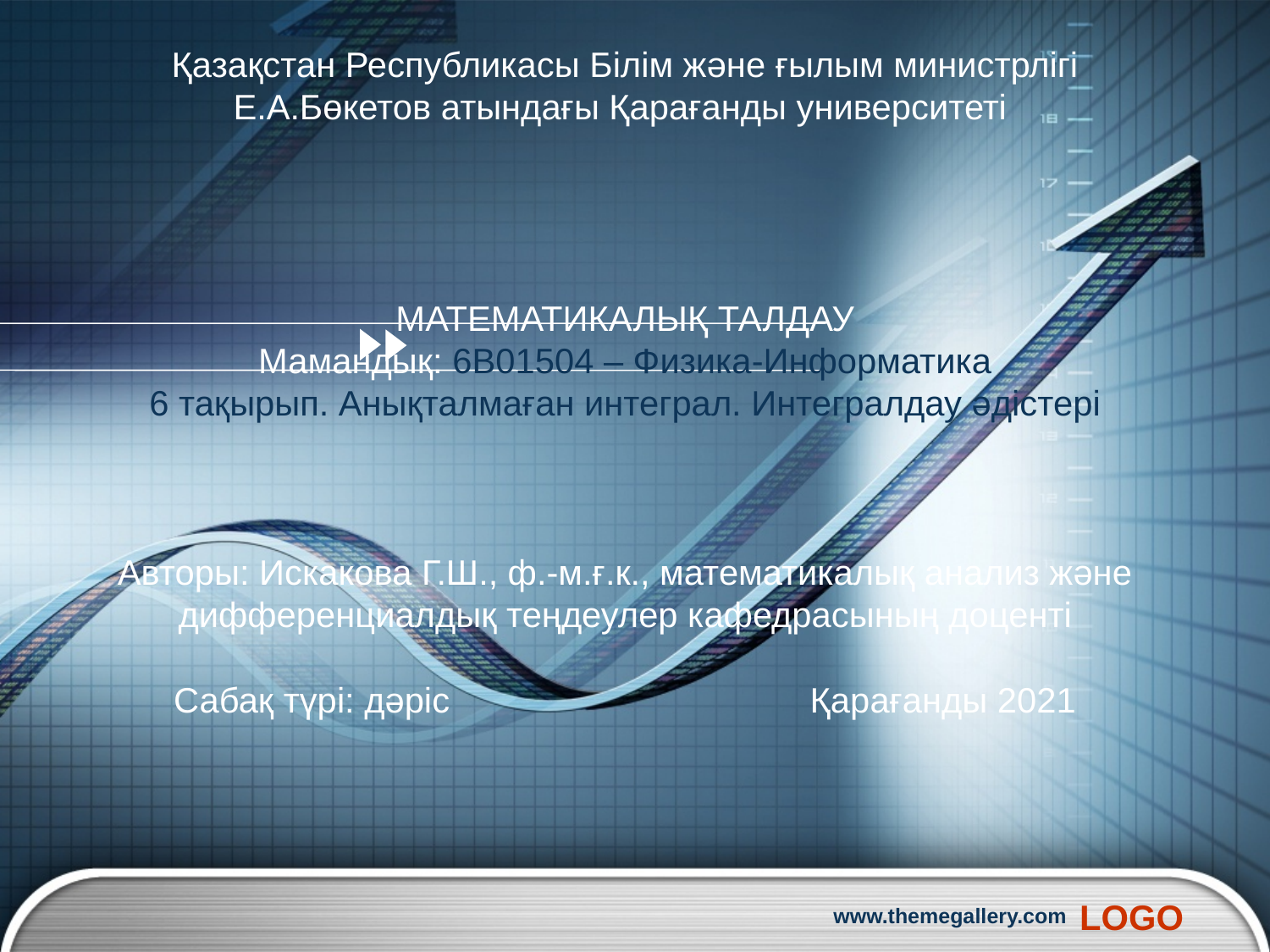

Қазақстан Республикасы Білім және ғылым министрлігі
Е.А.Бөкетов атындағы Қарағанды университеті

МАТЕМАТИКАЛЫҚ ТАЛДАУ
Мамандық: 6В01504 – Физика-Информатика
6 тақырып. Анықталмаған интеграл. Интегралдау әдістері

Авторы: Искакова Г.Ш., ф.-м.ғ.к., математикалық анализ және дифференциалдық теңдеулер кафедрасының доценті

Сабақ түрі: дәріс                                     Қарағанды 2021

www.themegallery.com